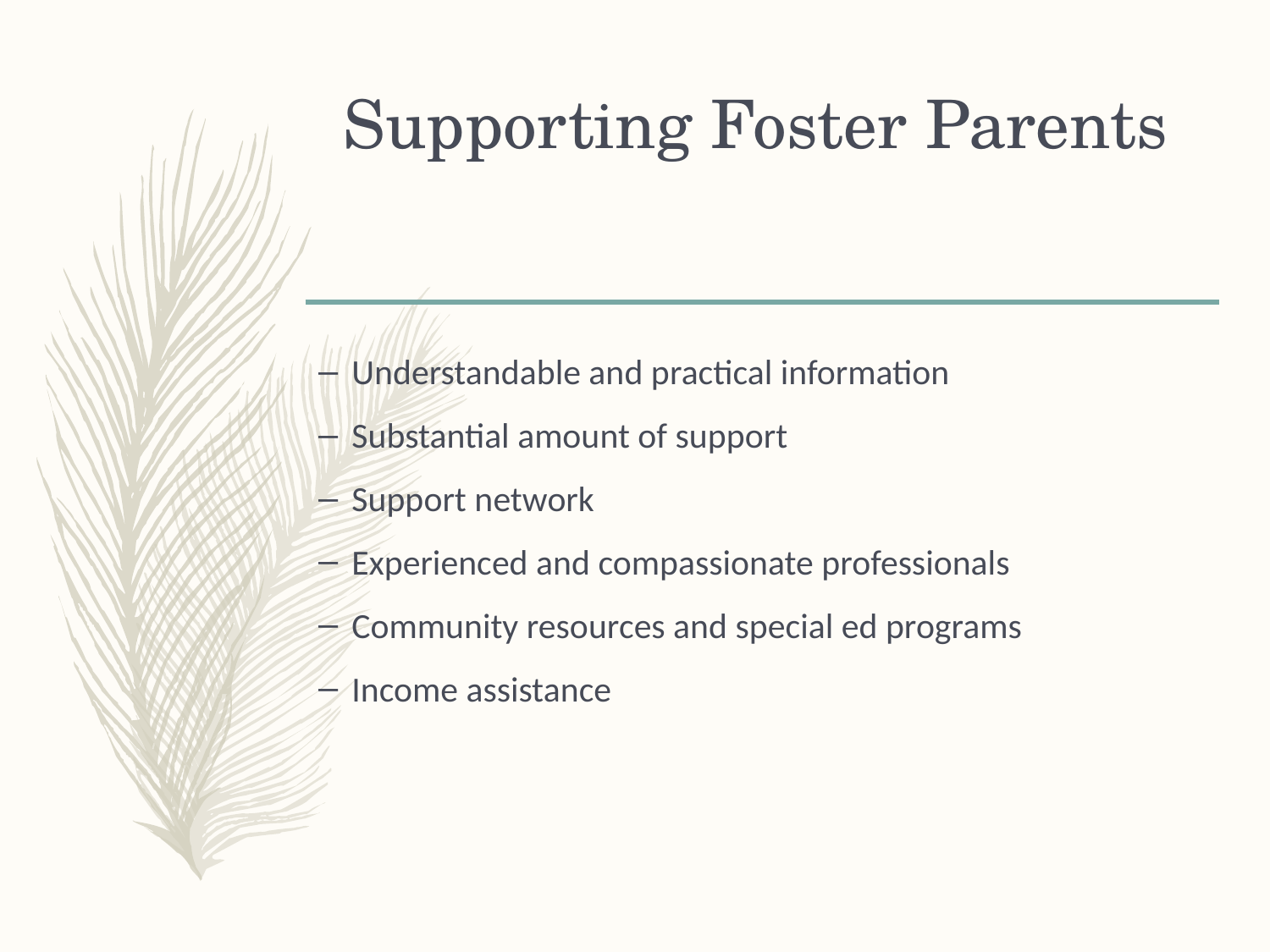

# Supporting Foster Parents
Understandable and practical information
Substantial amount of support
Support network
Experienced and compassionate professionals
Community resources and special ed programs
Income assistance